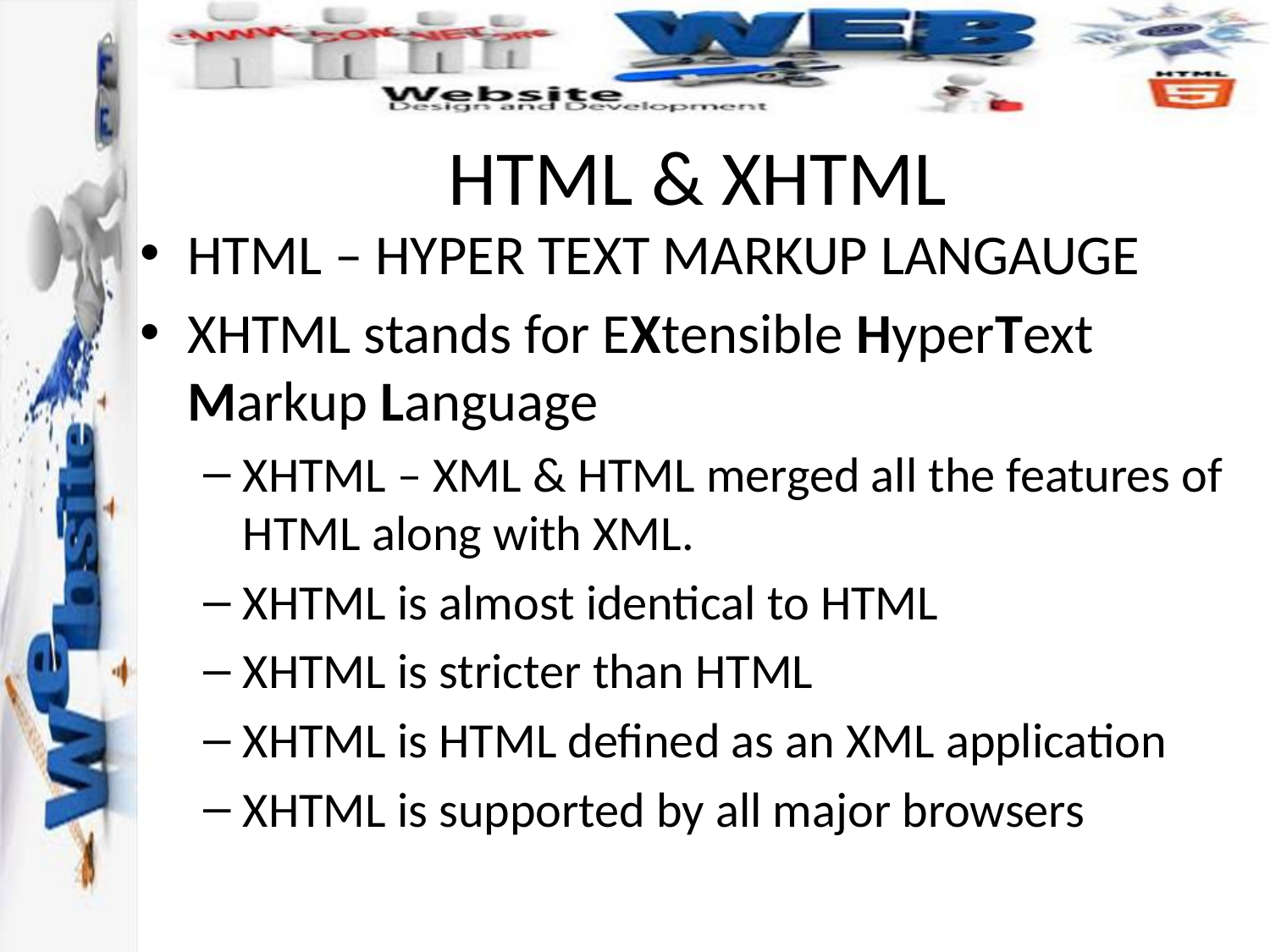

# HTML & XHTML
HTML – HYPER TEXT MARKUP LANGAUGE
XHTML stands for EXtensible HyperText Markup Language
XHTML – XML & HTML merged all the features of HTML along with XML.
XHTML is almost identical to HTML
XHTML is stricter than HTML
XHTML is HTML defined as an XML application
XHTML is supported by all major browsers